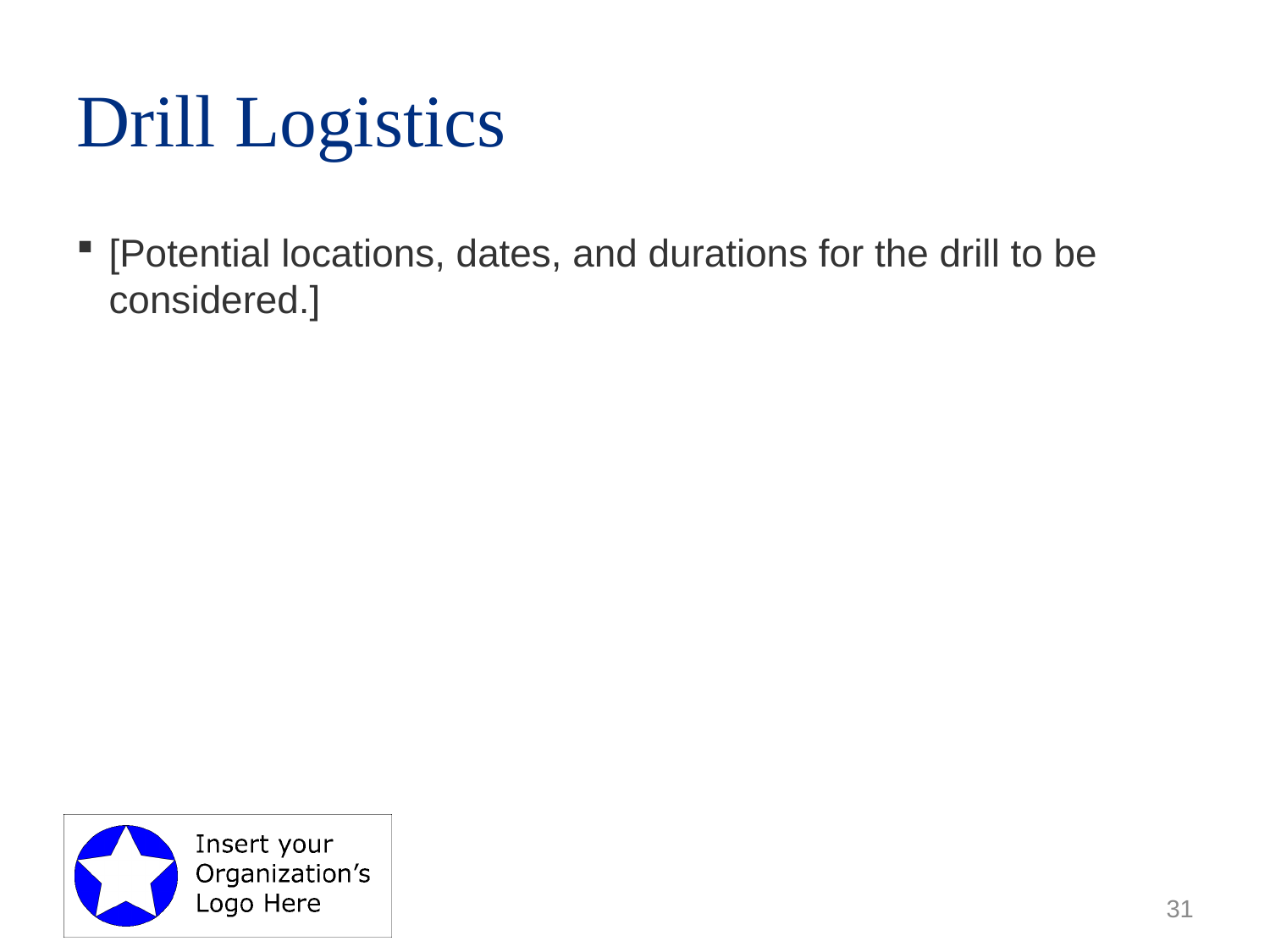

# Drill Logistics
[Potential locations, dates, and durations for the drill to be considered.]

31